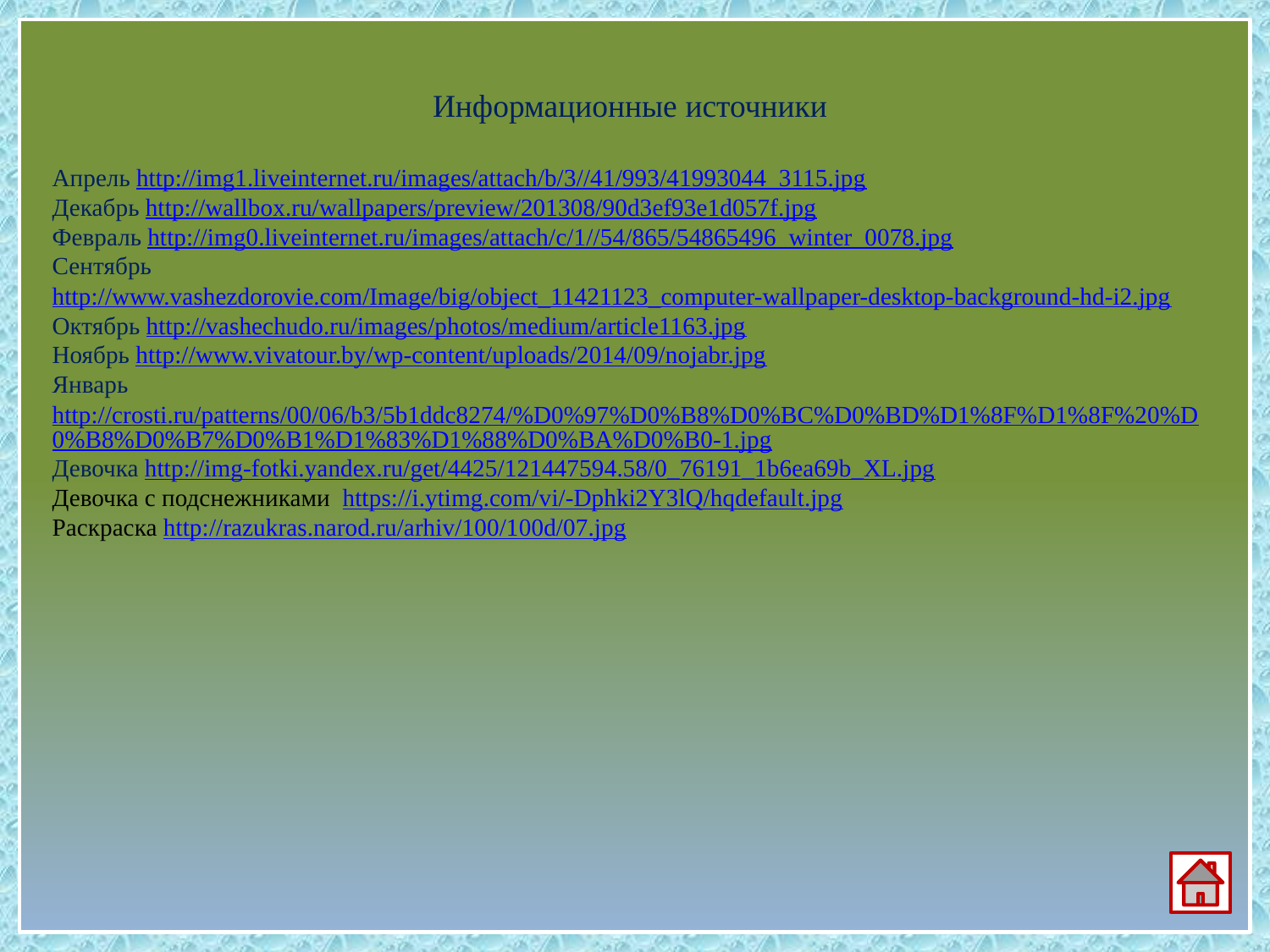

Информационные источники

Апрель http://img1.liveinternet.ru/images/attach/b/3//41/993/41993044_3115.jpg
Декабрь http://wallbox.ru/wallpapers/preview/201308/90d3ef93e1d057f.jpg
Февраль http://img0.liveinternet.ru/images/attach/c/1//54/865/54865496_winter_0078.jpg
Сентябрь
http://www.vashezdorovie.com/Image/big/object_11421123_computer-wallpaper-desktop-background-hd-i2.jpg
Октябрь http://vashechudo.ru/images/photos/medium/article1163.jpg
Ноябрь http://www.vivatour.by/wp-content/uploads/2014/09/nojabr.jpg
Январь http://crosti.ru/patterns/00/06/b3/5b1ddc8274/%D0%97%D0%B8%D0%BC%D0%BD%D1%8F%D1%8F%20%D0%B8%D0%B7%D0%B1%D1%83%D1%88%D0%BA%D0%B0-1.jpg
Девочка http://img-fotki.yandex.ru/get/4425/121447594.58/0_76191_1b6ea69b_XL.jpg
Девочка с подснежниками  https://i.ytimg.com/vi/-Dphki2Y3lQ/hqdefault.jpg
Раскраска http://razukras.narod.ru/arhiv/100/100d/07.jpg